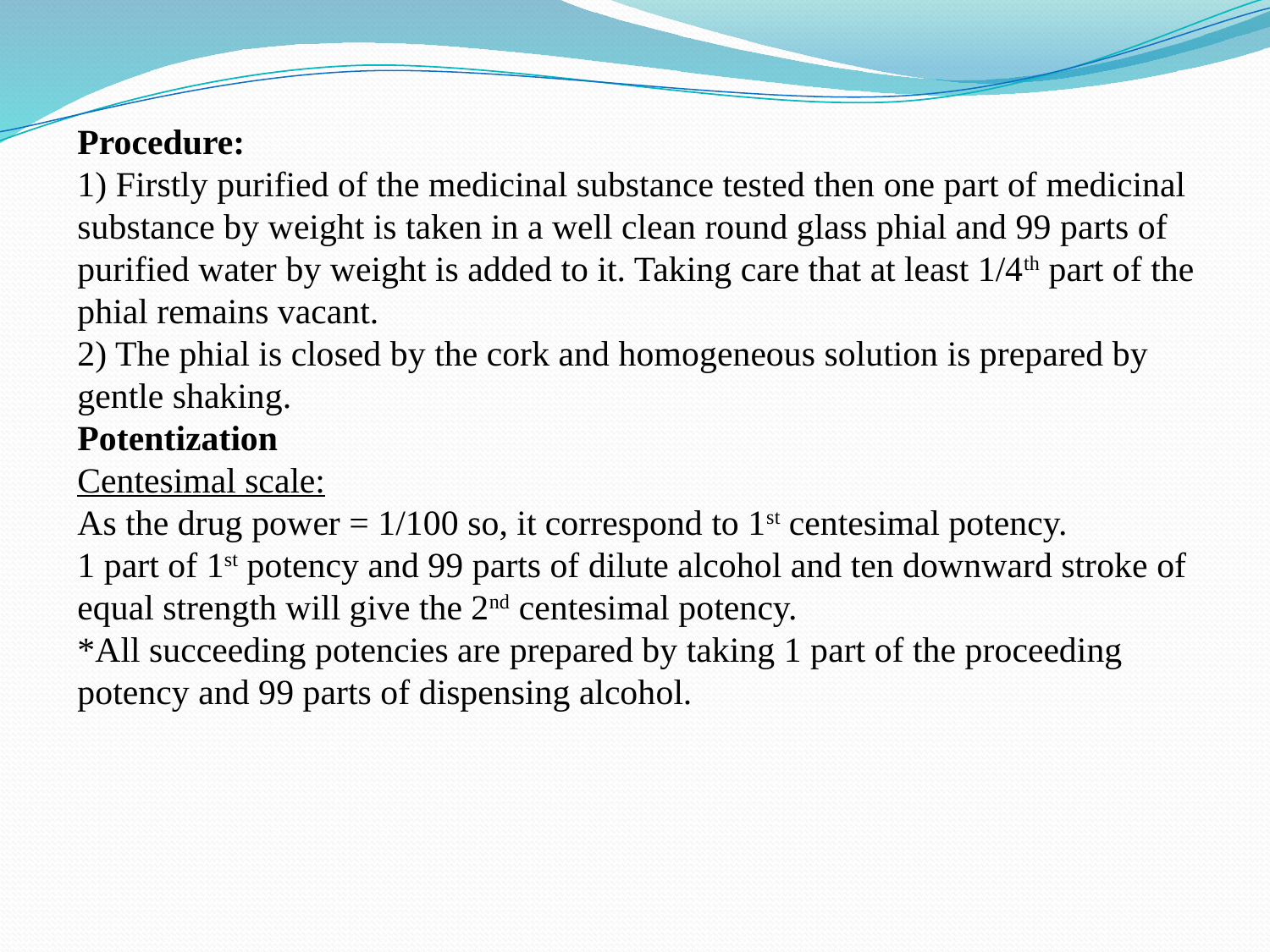

Procedure:
1) Firstly purified of the medicinal substance tested then one part of medicinal substance by weight is taken in a well clean round glass phial and 99 parts of purified water by weight is added to it. Taking care that at least 1/4th part of the phial remains vacant.
2) The phial is closed by the cork and homogeneous solution is prepared by gentle shaking.
Potentization
Centesimal scale:
As the drug power = 1/100 so, it correspond to 1st centesimal potency.
1 part of 1st potency and 99 parts of dilute alcohol and ten downward stroke of equal strength will give the 2nd centesimal potency.
*All succeeding potencies are prepared by taking 1 part of the proceeding potency and 99 parts of dispensing alcohol.